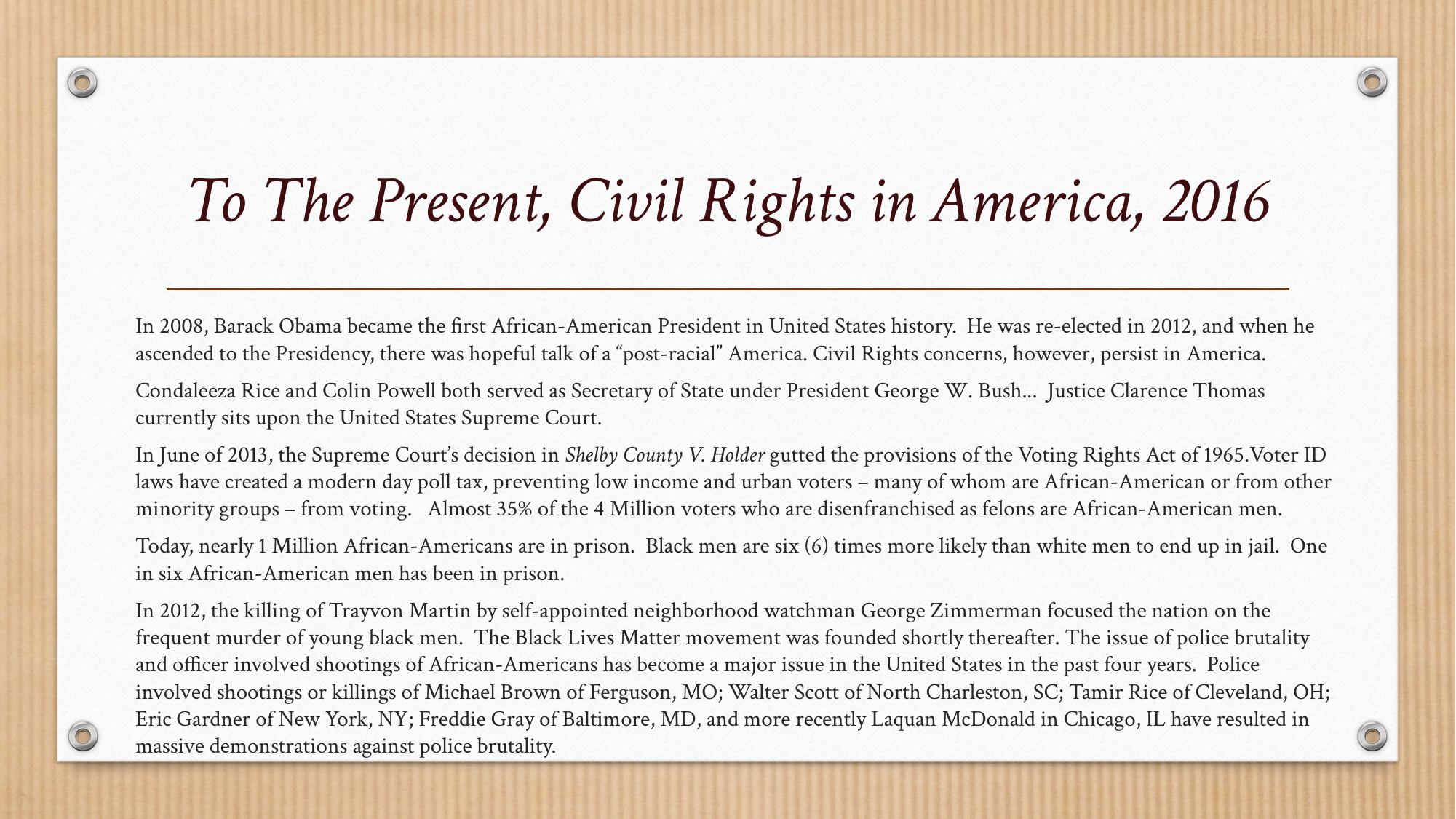

# To The Present, Civil Rights in America, 2016
In 2008, Barack Obama became the first African-American President in United States history.  He was re-elected in 2012, and when he ascended to the Presidency, there was hopeful talk of a “post-racial” America. Civil Rights concerns, however, persist in America.
Condaleeza Rice and Colin Powell both served as Secretary of State under President George W. Bush...  Justice Clarence Thomas currently sits upon the United States Supreme Court.
In June of 2013, the Supreme Court’s decision in Shelby County V. Holder gutted the provisions of the Voting Rights Act of 1965.Voter ID laws have created a modern day poll tax, preventing low income and urban voters – many of whom are African-American or from other minority groups – from voting.   Almost 35% of the 4 Million voters who are disenfranchised as felons are African-American men.
Today, nearly 1 Million African-Americans are in prison.  Black men are six (6) times more likely than white men to end up in jail.  One in six African-American men has been in prison.
In 2012, the killing of Trayvon Martin by self-appointed neighborhood watchman George Zimmerman focused the nation on the frequent murder of young black men.  The Black Lives Matter movement was founded shortly thereafter. The issue of police brutality and officer involved shootings of African-Americans has become a major issue in the United States in the past four years.  Police involved shootings or killings of Michael Brown of Ferguson, MO; Walter Scott of North Charleston, SC; Tamir Rice of Cleveland, OH; Eric Gardner of New York, NY; Freddie Gray of Baltimore, MD, and more recently Laquan McDonald in Chicago, IL have resulted in massive demonstrations against police brutality.